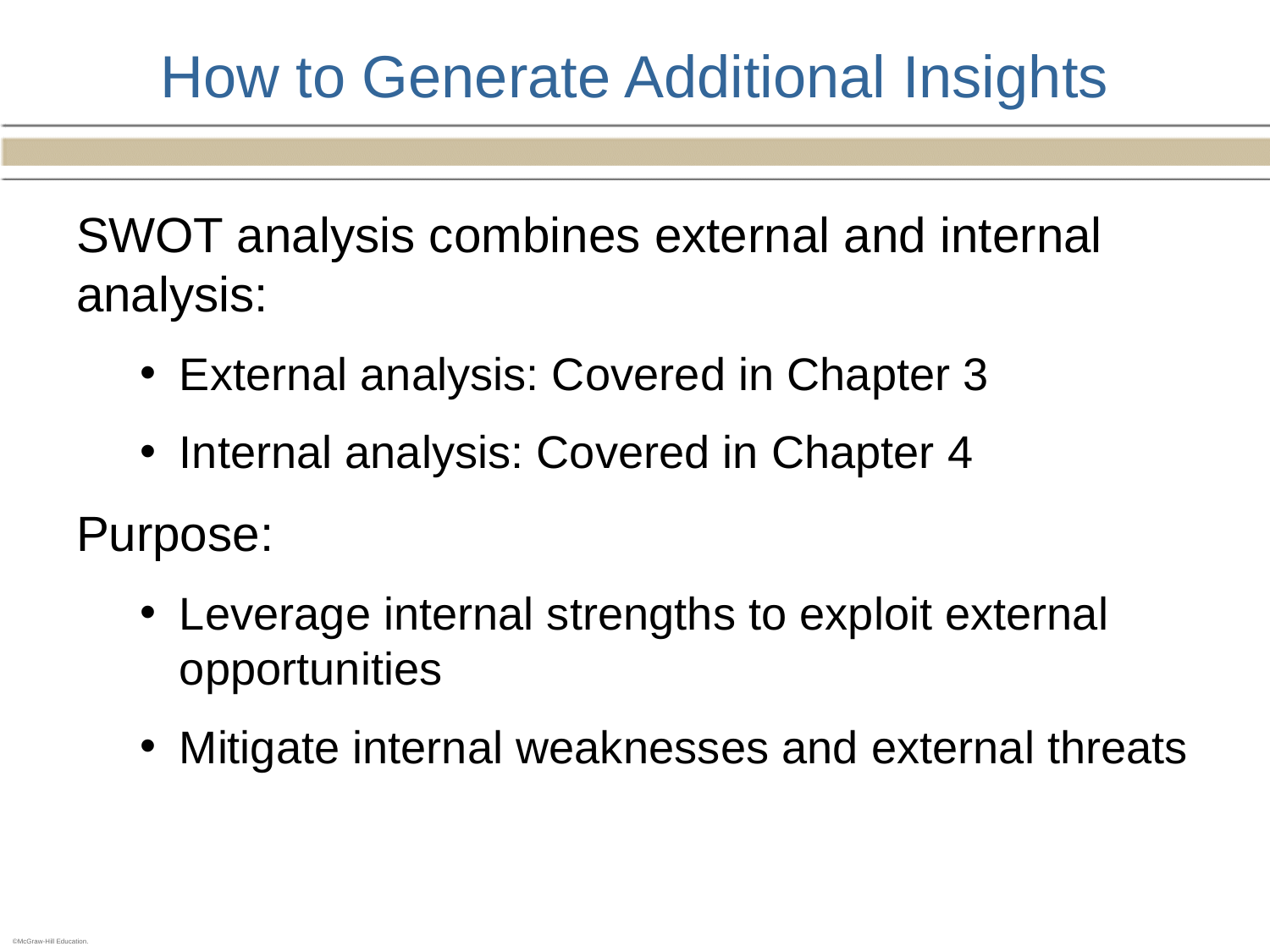

# How to Generate Additional Insights
SWOT analysis combines external and internal analysis:
External analysis: Covered in Chapter 3
Internal analysis: Covered in Chapter 4
Purpose:
Leverage internal strengths to exploit external opportunities
Mitigate internal weaknesses and external threats